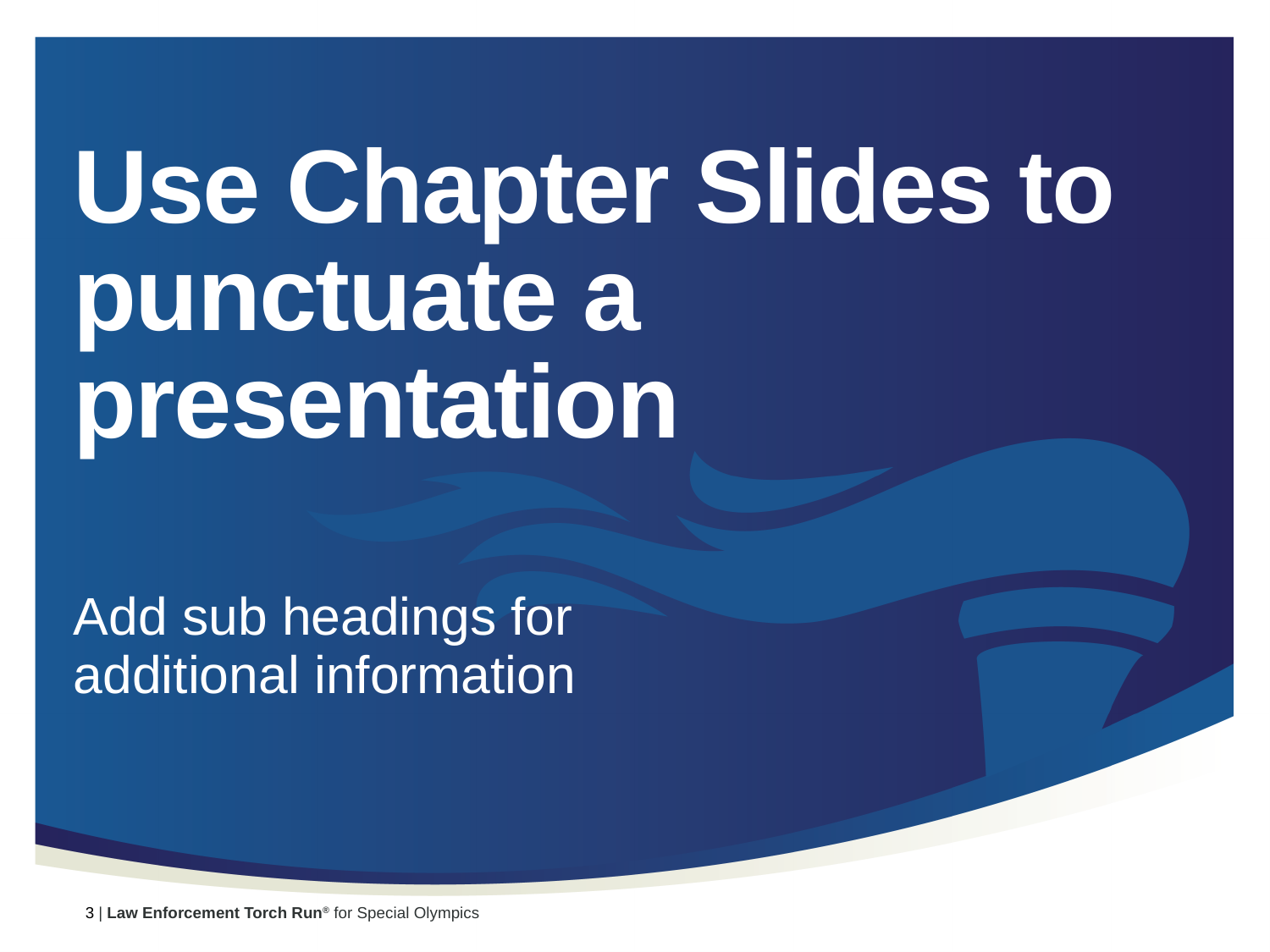

# Use Chapter Slides to punctuate a presentation
Add sub headings for additional information